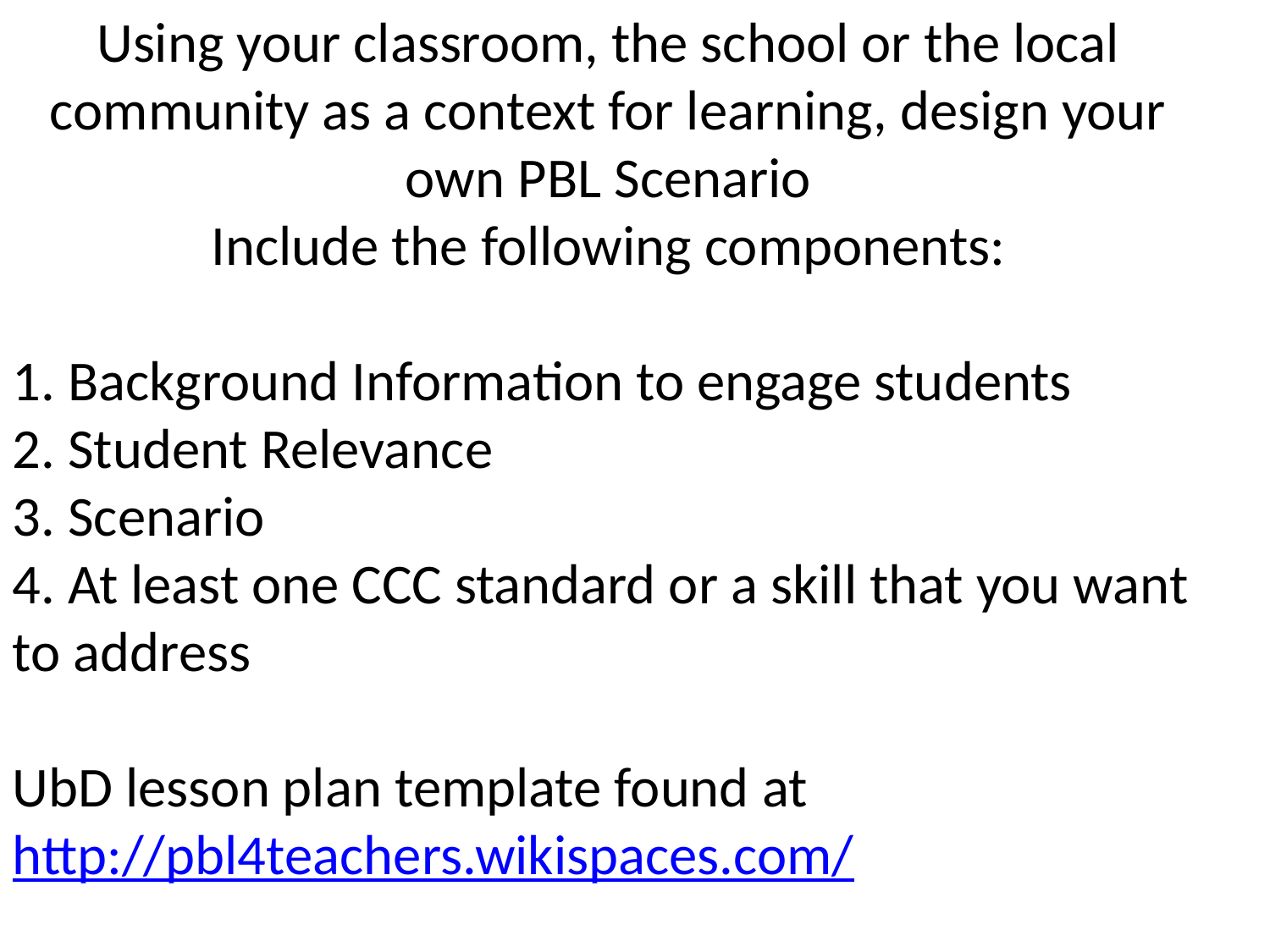

Using your classroom, the school or the local community as a context for learning, design your own PBL Scenario
Include the following components:

1. Background Information to engage students
2. Student Relevance
3. Scenario
4. At least one CCC standard or a skill that you want to address

UbD lesson plan template found at http://pbl4teachers.wikispaces.com/